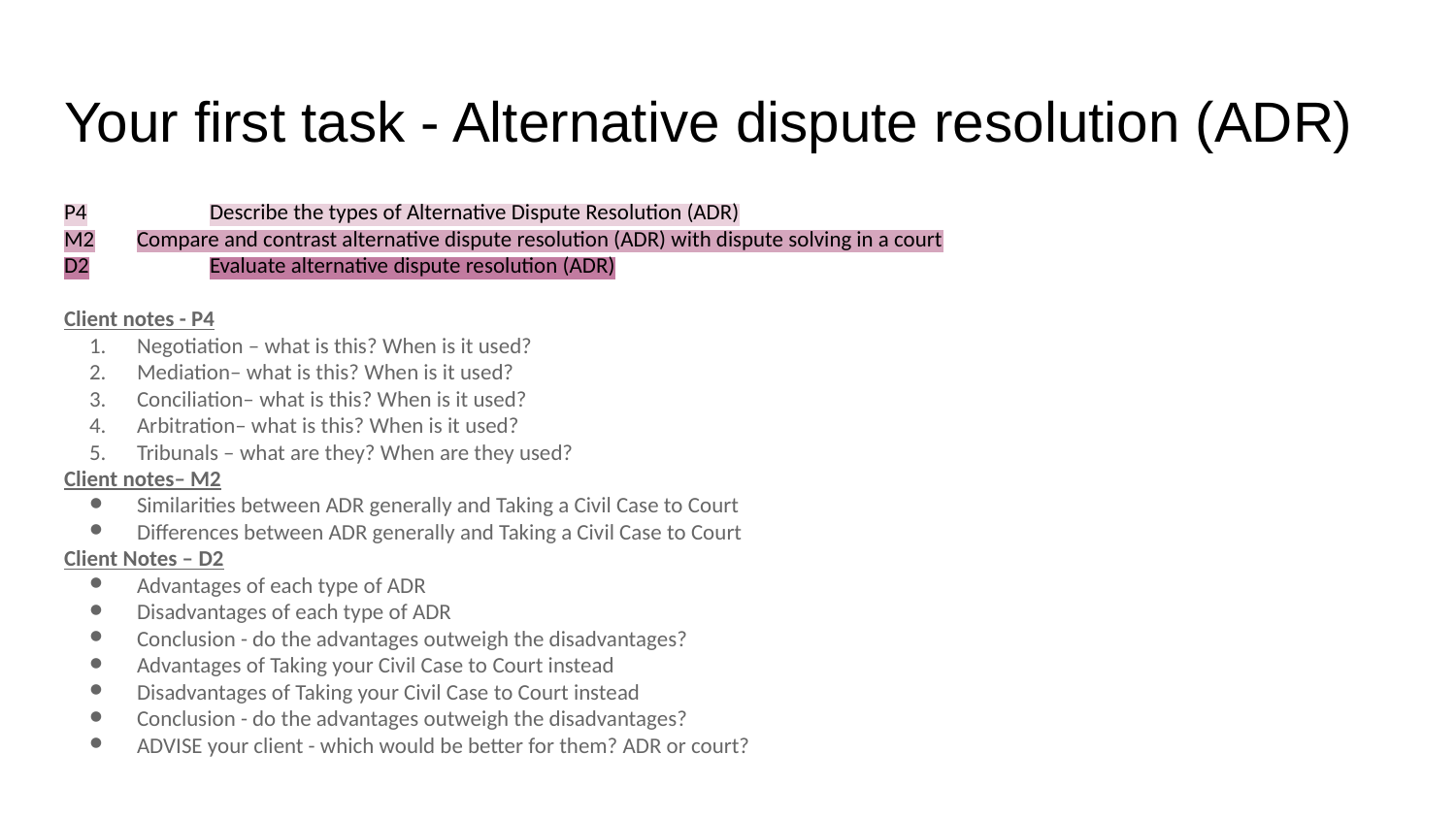

# Your first task - Alternative dispute resolution (ADR)
P4	Describe the types of Alternative Dispute Resolution (ADR)
M2	Compare and contrast alternative dispute resolution (ADR) with dispute solving in a court
D2	Evaluate alternative dispute resolution (ADR)

Client notes - P4
Negotiation – what is this? When is it used?
Mediation– what is this? When is it used?
Conciliation– what is this? When is it used?
Arbitration– what is this? When is it used?
Tribunals – what are they? When are they used?
Client notes– M2
Similarities between ADR generally and Taking a Civil Case to Court
Differences between ADR generally and Taking a Civil Case to Court
Client Notes – D2
Advantages of each type of ADR
Disadvantages of each type of ADR
Conclusion - do the advantages outweigh the disadvantages?
Advantages of Taking your Civil Case to Court instead
Disadvantages of Taking your Civil Case to Court instead
Conclusion - do the advantages outweigh the disadvantages?
ADVISE your client - which would be better for them? ADR or court?